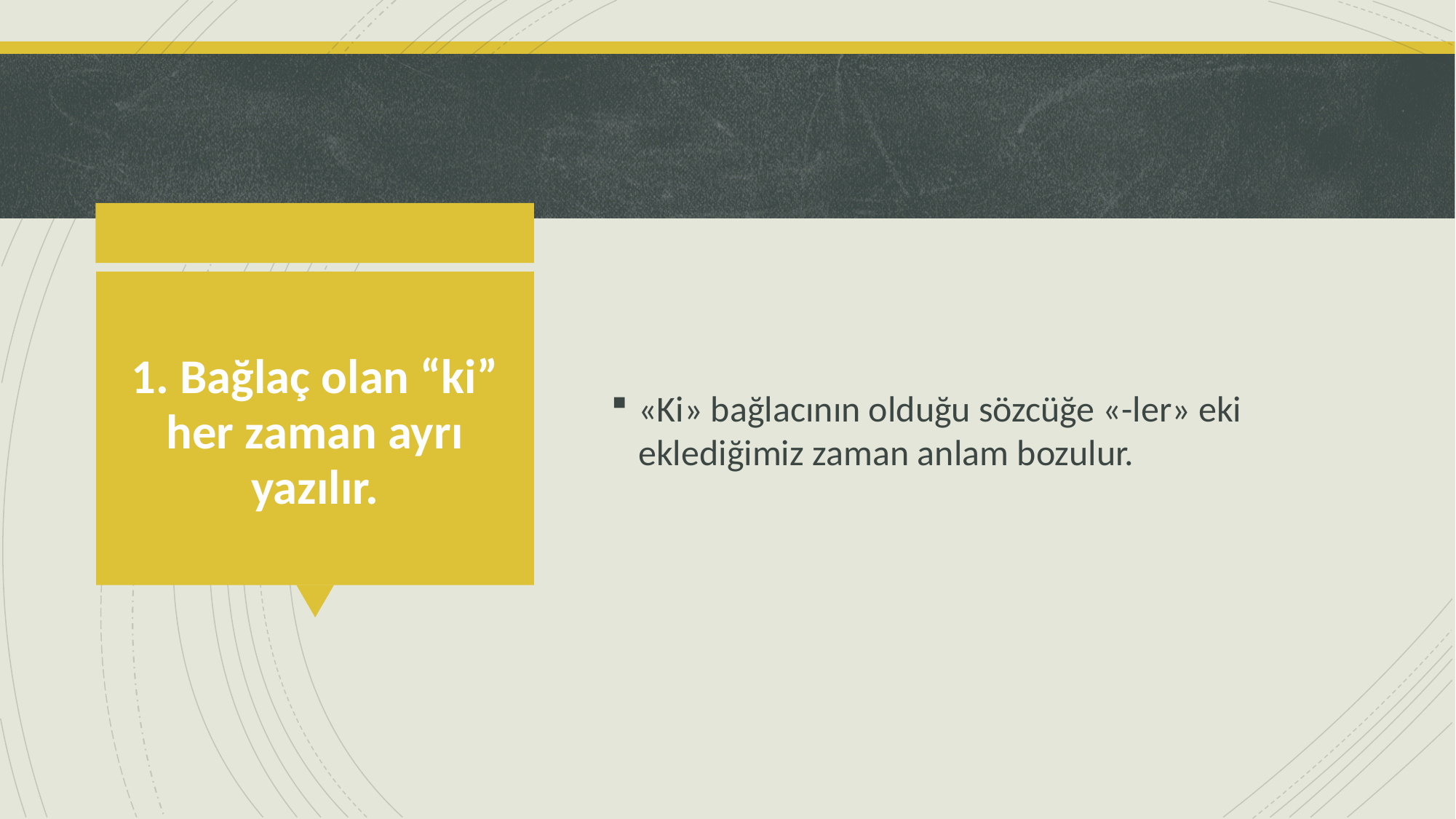

# 1. Bağlaç olan “ki” her zaman ayrı yazılır.
«Ki» bağlacının olduğu sözcüğe «-ler» eki eklediğimiz zaman anlam bozulur.